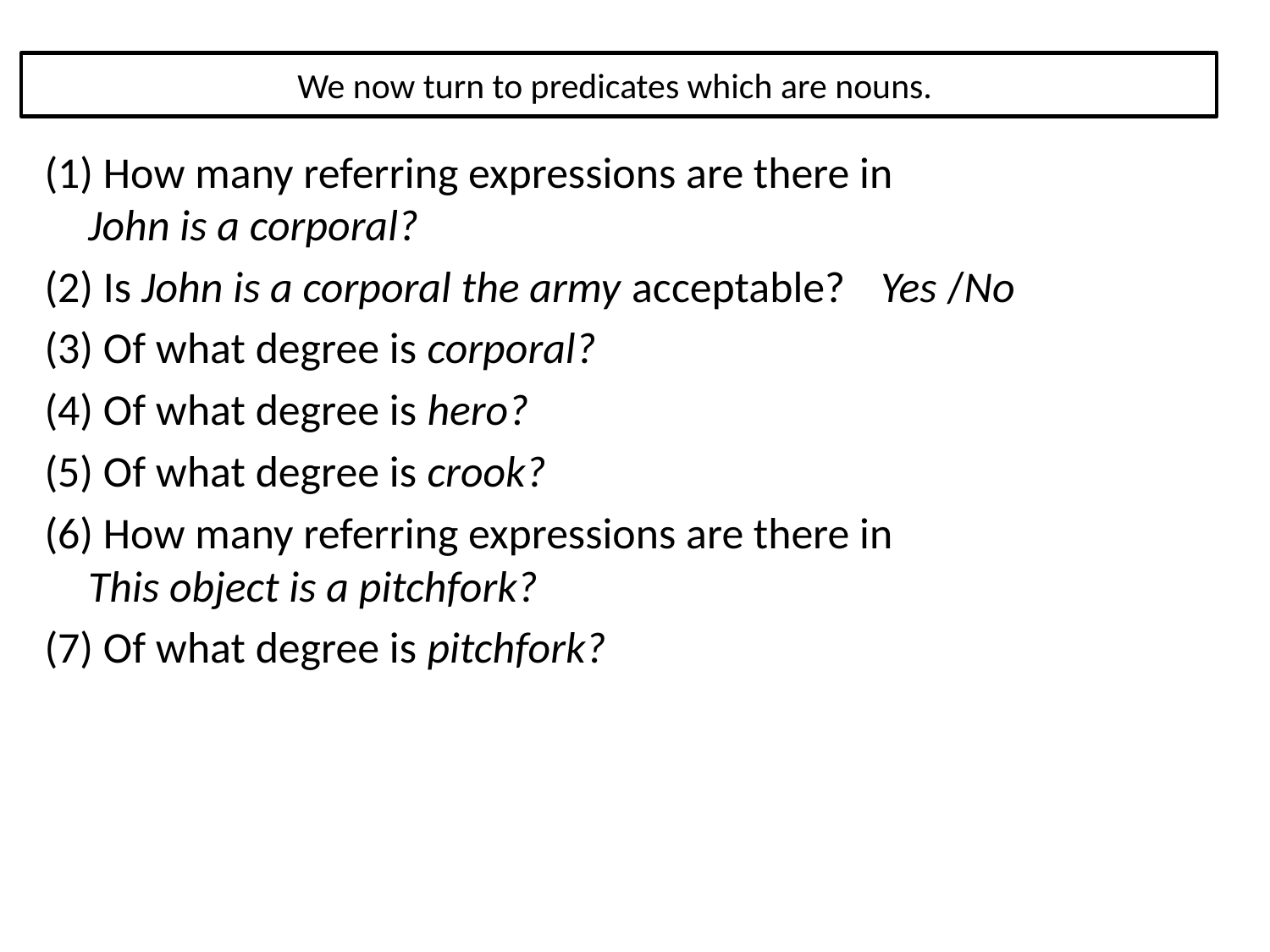

# We now turn to predicates which are nouns.
(1) How many referring expressions are there in
John is a corporal?
(2) Is John is a corporal the army acceptable? 		Yes /No
(3) Of what degree is corporal?
(4) Of what degree is hero?
(5) Of what degree is crook?
(6) How many referring expressions are there in
This object is a pitchfork?
(7) Of what degree is pitchfork?